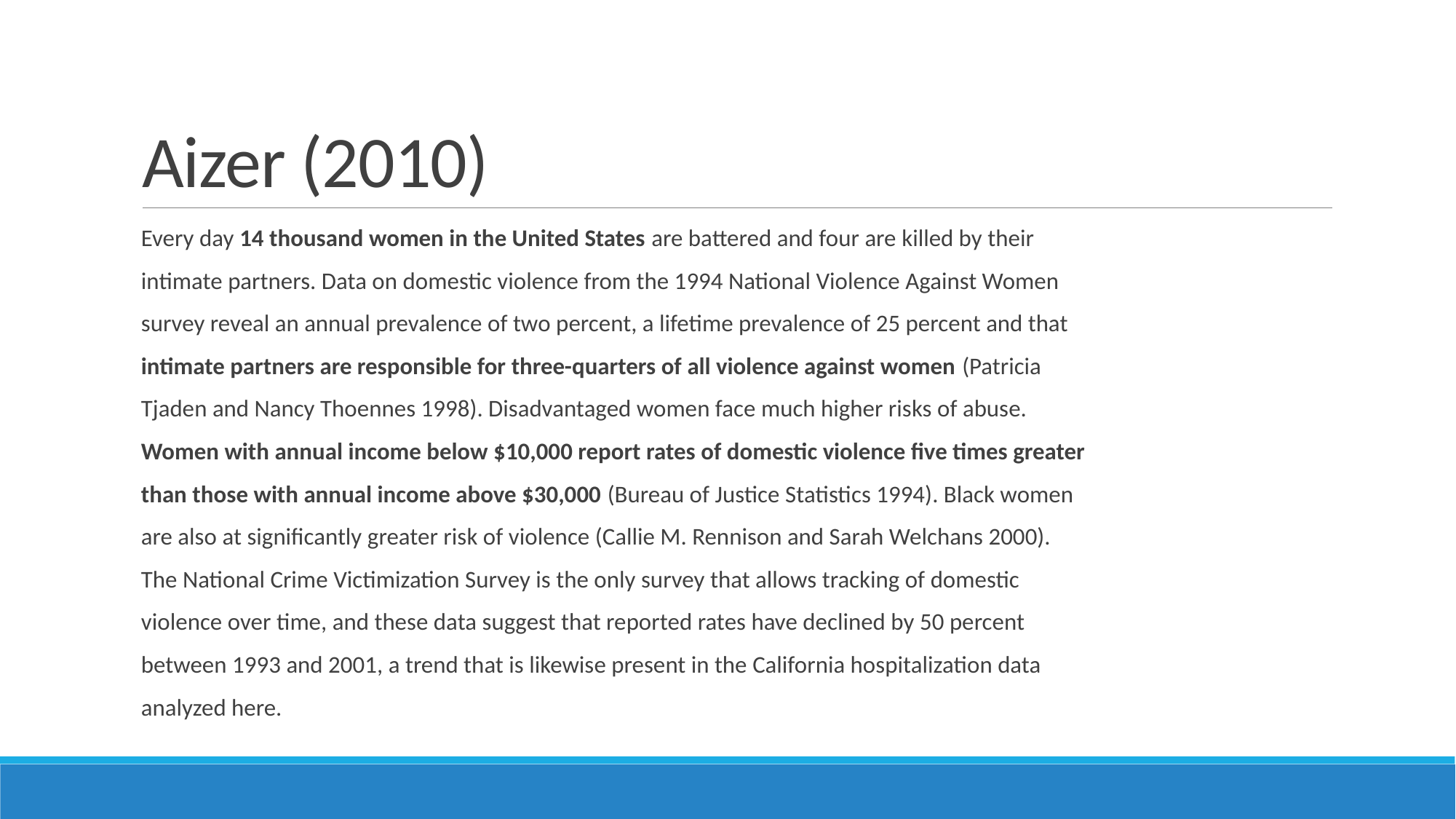

# Aizer (2010)
Every day 14 thousand women in the United States are battered and four are killed by their
intimate partners. Data on domestic violence from the 1994 National Violence Against Women
survey reveal an annual prevalence of two percent, a lifetime prevalence of 25 percent and that
intimate partners are responsible for three-quarters of all violence against women (Patricia
Tjaden and Nancy Thoennes 1998). Disadvantaged women face much higher risks of abuse.
Women with annual income below $10,000 report rates of domestic violence five times greater
than those with annual income above $30,000 (Bureau of Justice Statistics 1994). Black women
are also at significantly greater risk of violence (Callie M. Rennison and Sarah Welchans 2000).
The National Crime Victimization Survey is the only survey that allows tracking of domestic
violence over time, and these data suggest that reported rates have declined by 50 percent
between 1993 and 2001, a trend that is likewise present in the California hospitalization data
analyzed here.